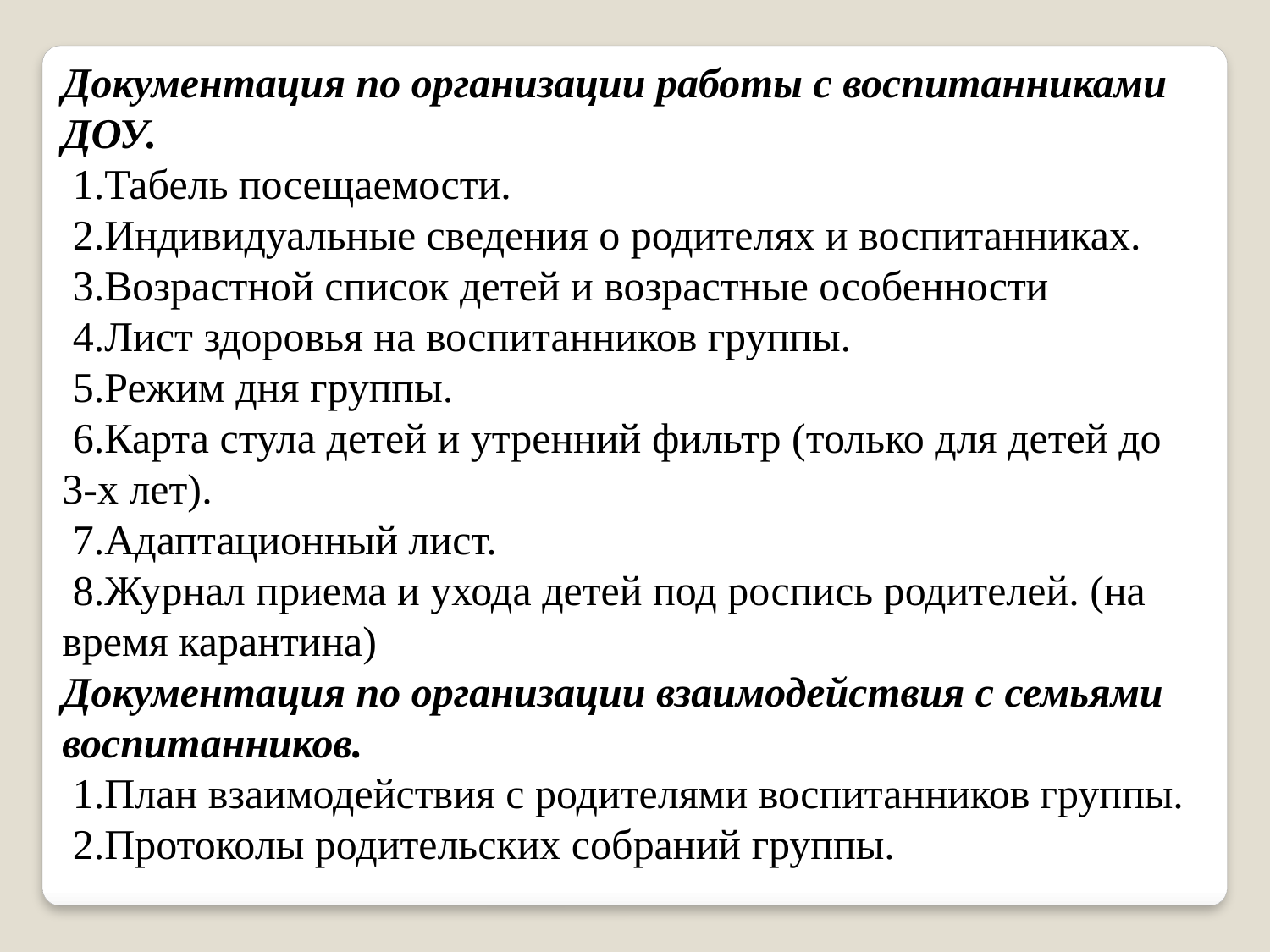

Документация по организации работы с воспитанниками ДОУ.
 1.Табель посещаемости.
 2.Индивидуальные сведения о родителях и воспитанниках.
 3.Возрастной список детей и возрастные особенности
 4.Лист здоровья на воспитанников группы.
 5.Режим дня группы.
 6.Карта стула детей и утренний фильтр (только для детей до 3-х лет).
 7.Адаптационный лист.
 8.Журнал приема и ухода детей под роспись родителей. (на время карантина)
Документация по организации взаимодействия с семьями воспитанников.
 1.План взаимодействия с родителями воспитанников группы.
 2.Протоколы родительских собраний группы.